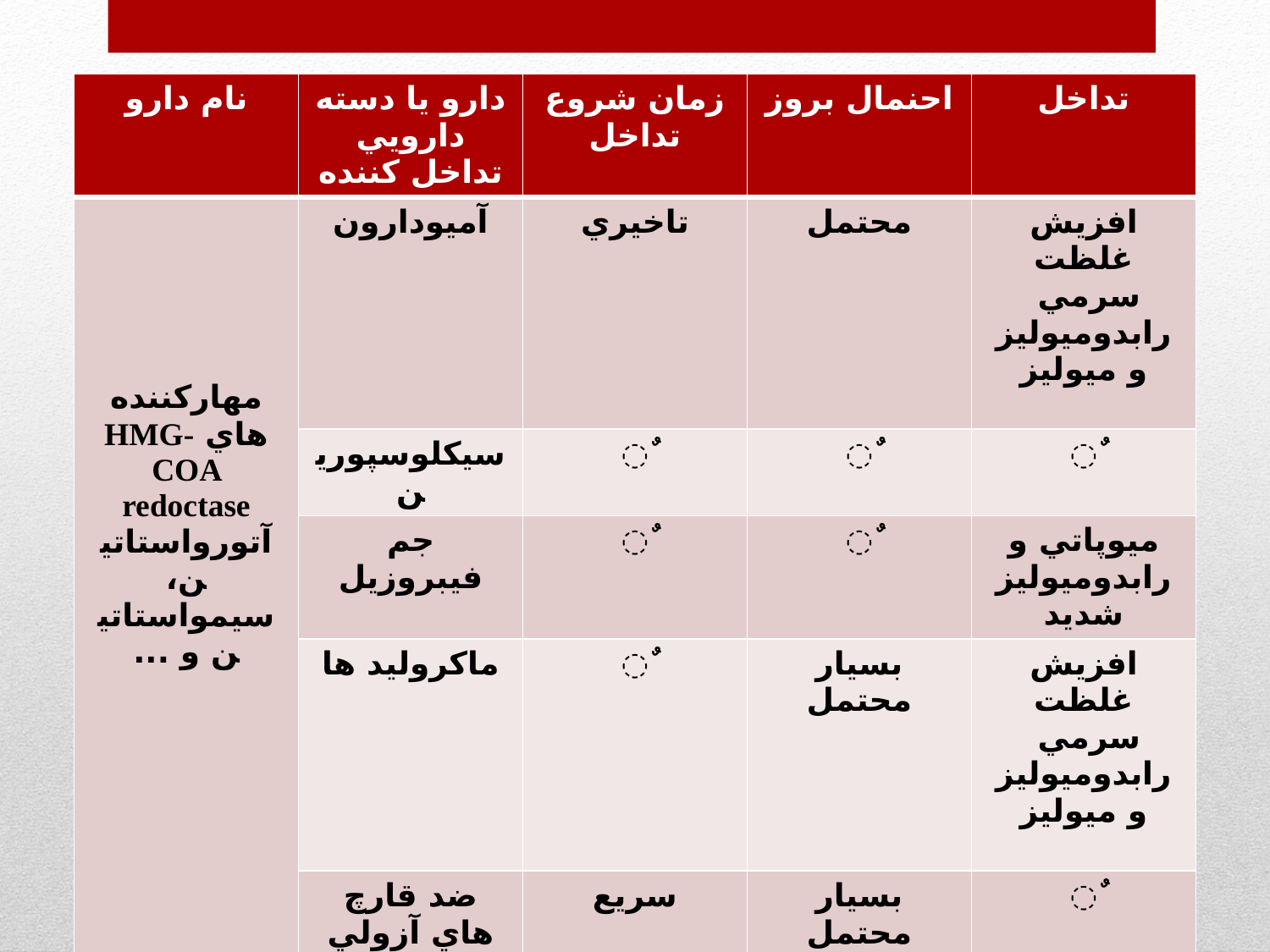

| نام دارو | دارو يا دسته دارويي تداخل كننده | زمان شروع تداخل | احنمال بروز | تداخل |
| --- | --- | --- | --- | --- |
| مهاركننده هاي HMG-COA redoctase آتورواستاتين، سيمواستاتين و ... | آميودارون | تاخيري | محتمل | افزيش غلظت سرمي رابدوميوليز و ميوليز |
|  | سيكلوسپورين | ٌ | ٌ | ٌ |
|  | جم فيبروزيل | ٌ | ٌ | ميوپاتي و رابدوميوليز شديد |
|  | ماكروليد ها | ٌ | بسيار محتمل | افزيش غلظت سرمي رابدوميوليز و ميوليز |
|  | ضد قارچ هاي آزولي | سريع | بسيار محتمل | ٌ |